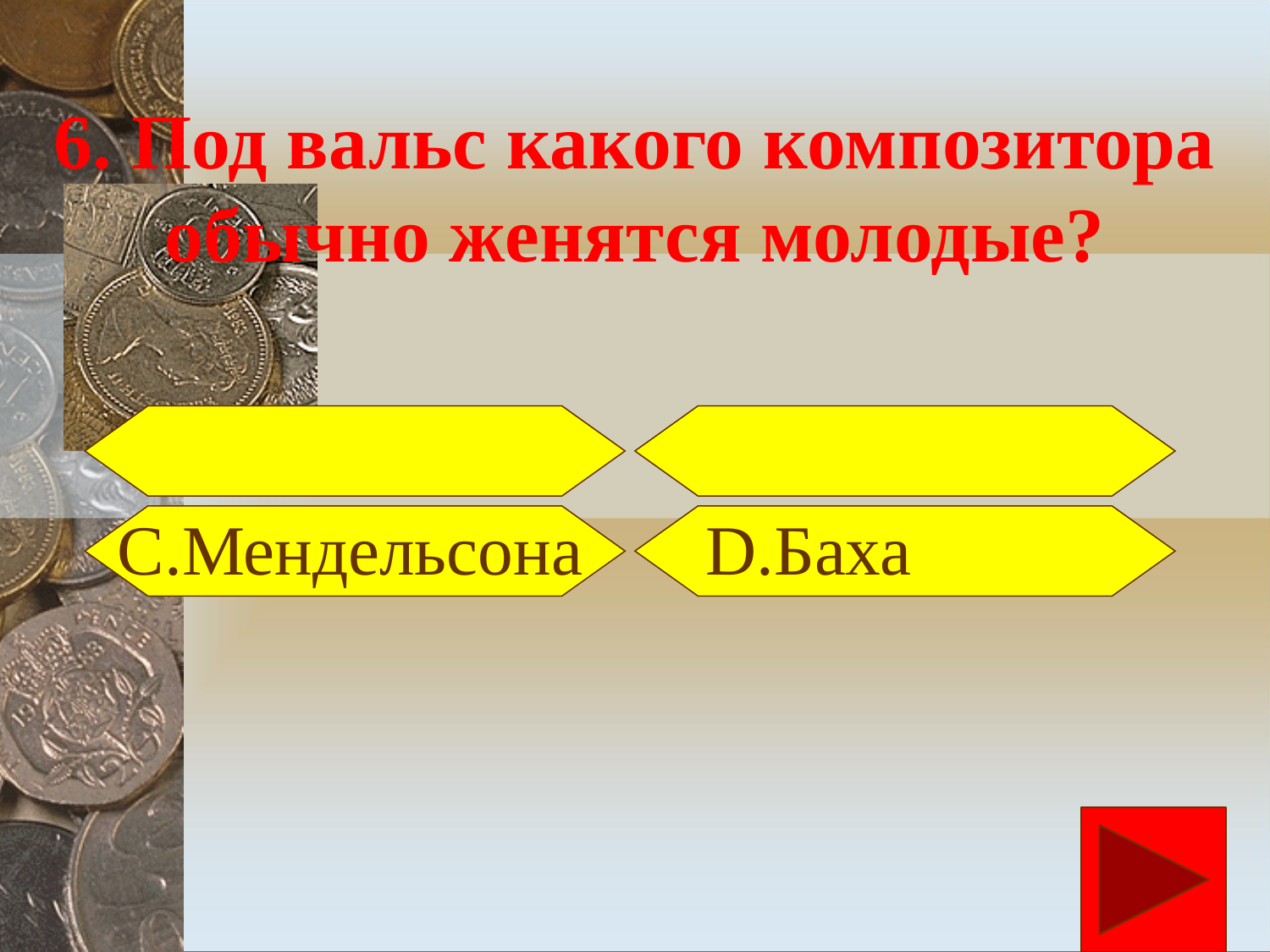

# 6. Под вальс какого композитора обычно женятся молодые?

  С.Мендельсона       D.Баха